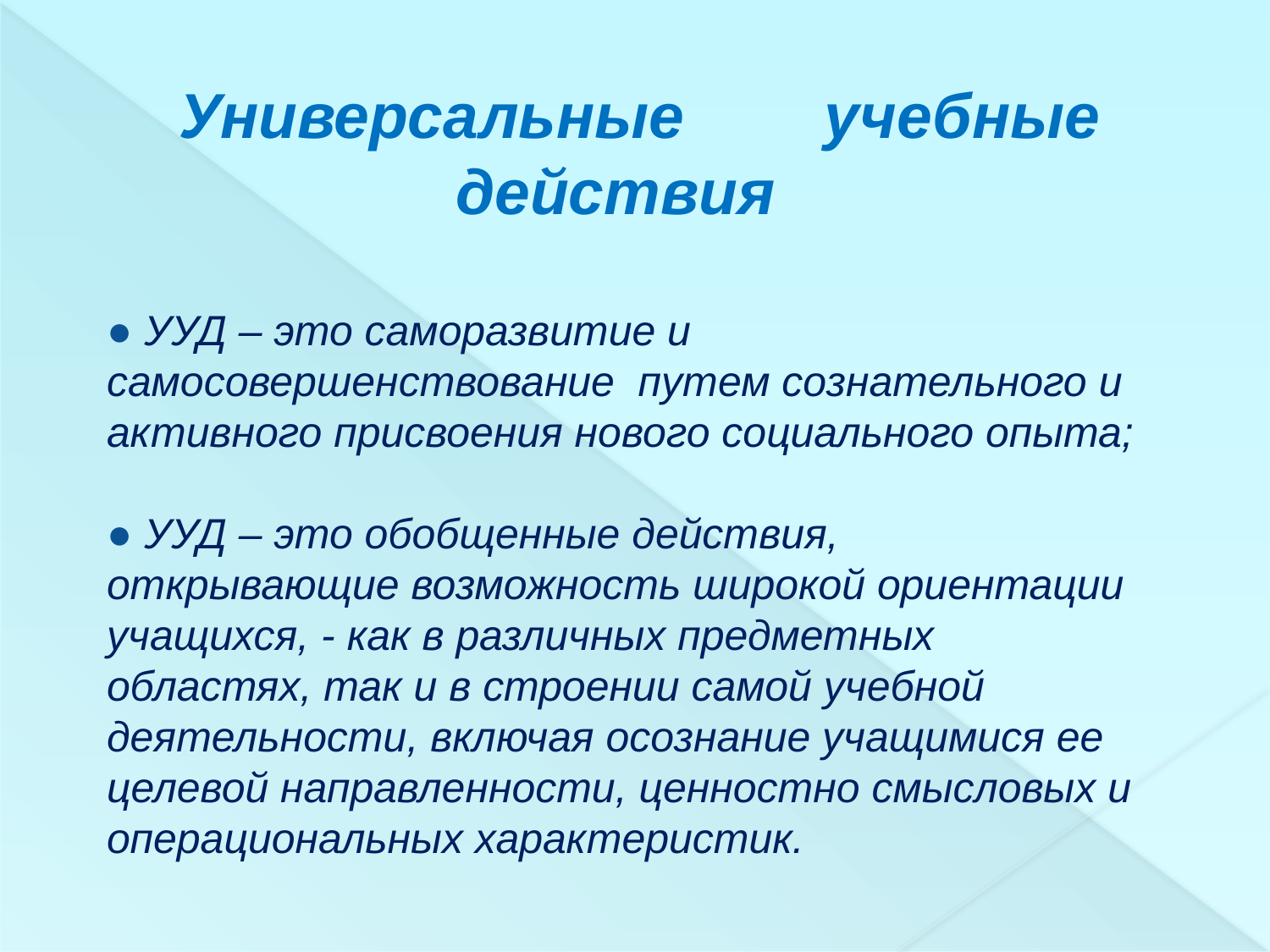

Универсальные        учебные действия

● УУД – это саморазвитие и самосовершенствование  путем сознательного и активного присвоения нового социального опыта;

● УУД – это обобщенные действия, открывающие возможность широкой ориентации учащихся, - как в различных предметных областях, так и в строении самой учебной деятельности, включая осознание учащимися ее целевой направленности, ценностно смысловых и операциональных характеристик.